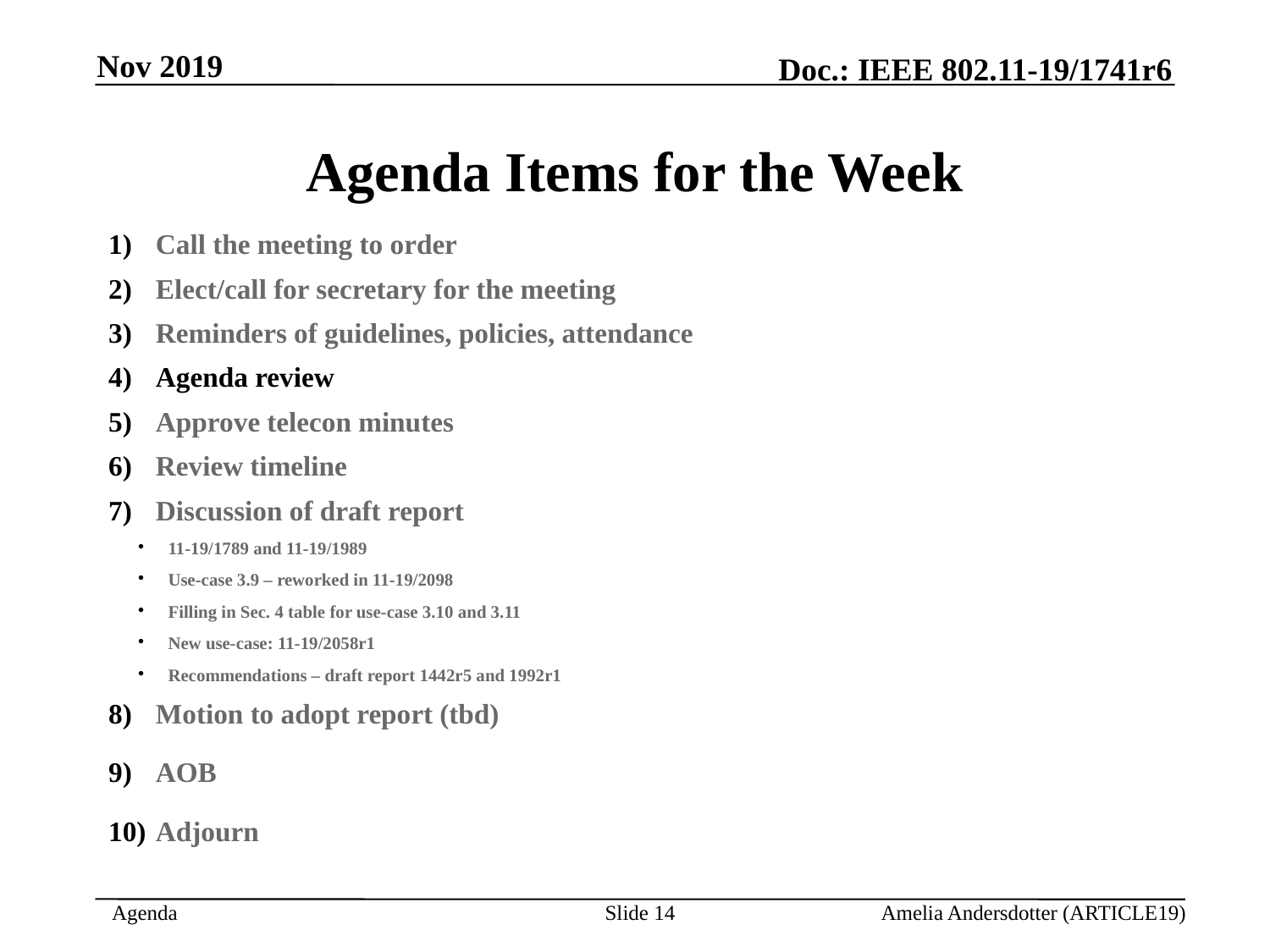

Nov 2019
Agenda Items for the Week
Call the meeting to order
Elect/call for secretary for the meeting
Reminders of guidelines, policies, attendance
Agenda review
Approve telecon minutes
Review timeline
Discussion of draft report
11-19/1789 and 11-19/1989
Use-case 3.9 – reworked in 11-19/2098
Filling in Sec. 4 table for use-case 3.10 and 3.11
New use-case: 11-19/2058r1
Recommendations – draft report 1442r5 and 1992r1
Motion to adopt report (tbd)
AOB
Adjourn
Slide 14
Amelia Andersdotter (ARTICLE19)